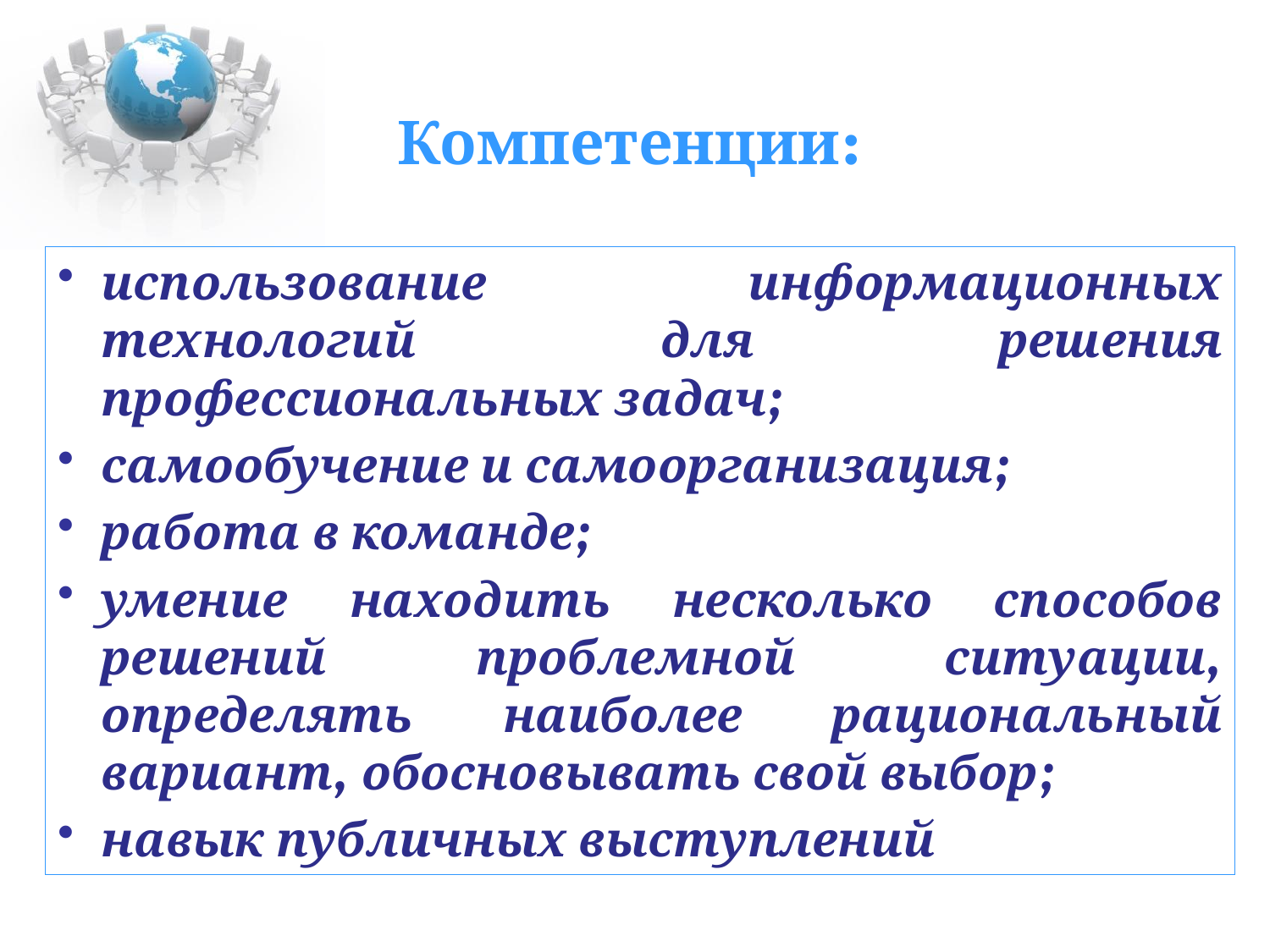

# Компетенции:
использование информационных технологий для решения профессиональных задач;
самообучение и самоорганизация;
работа в команде;
умение находить несколько способов решений проблемной ситуации, определять наиболее рациональный вариант, обосновывать свой выбор;
навык публичных выступлений